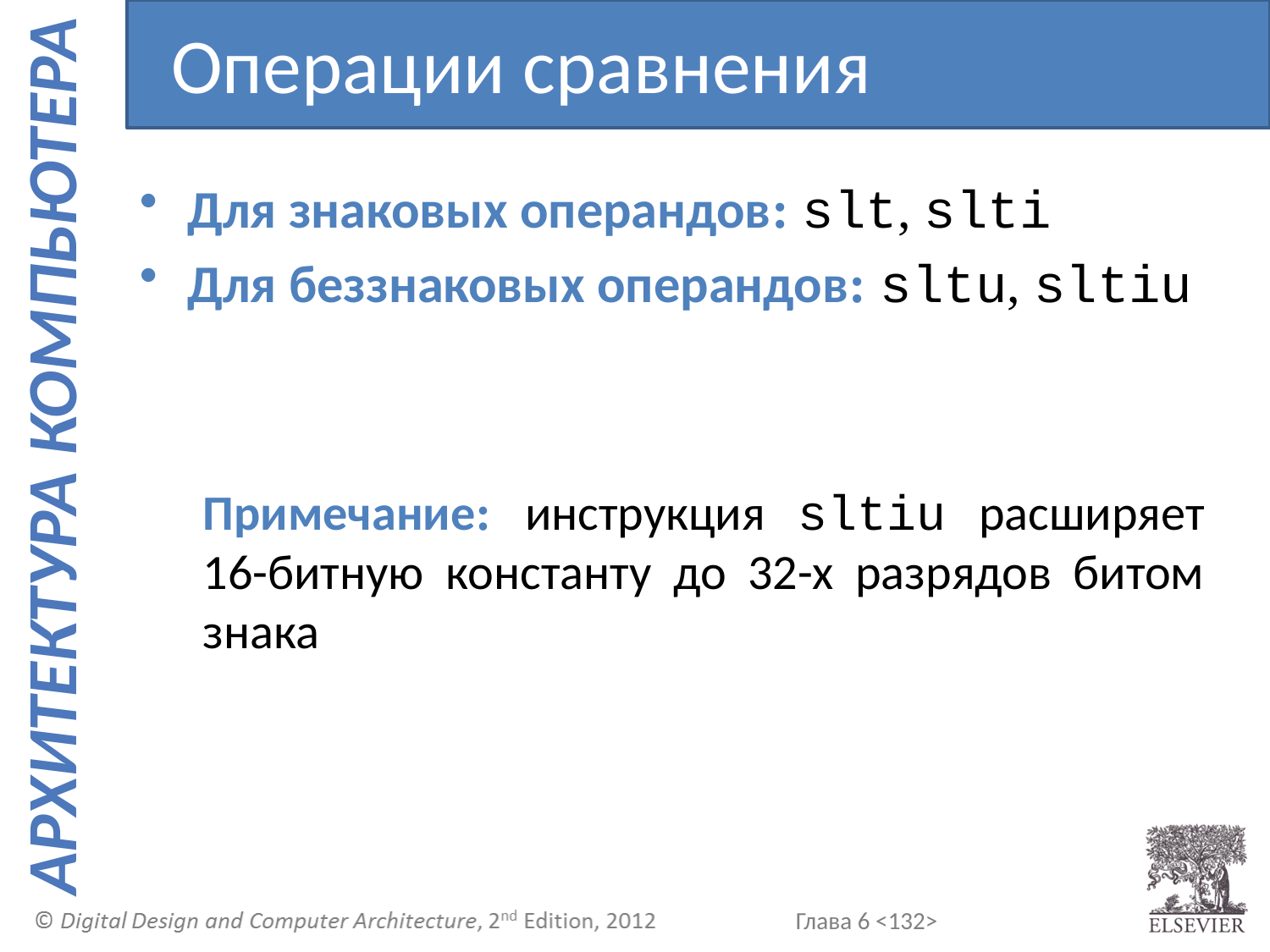

Операции сравнения

Для знаковых операндов: slt, slti
Для беззнаковых операндов: sltu, sltiu

Примечание: инструкция sltiu расширяет 16-битную константу до 32-х разрядов битом знака